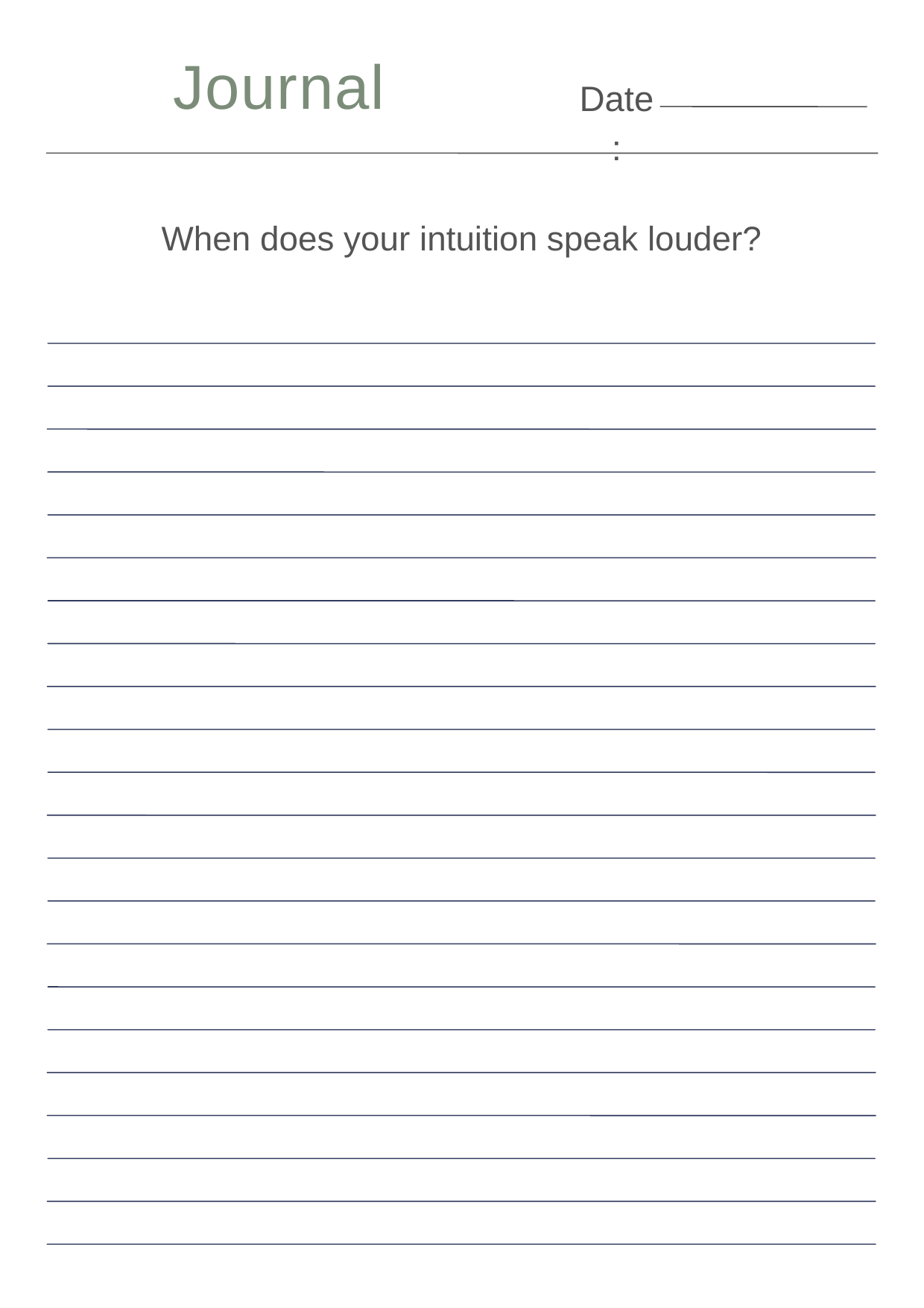

Journal
Date:

When does your intuition speak louder?